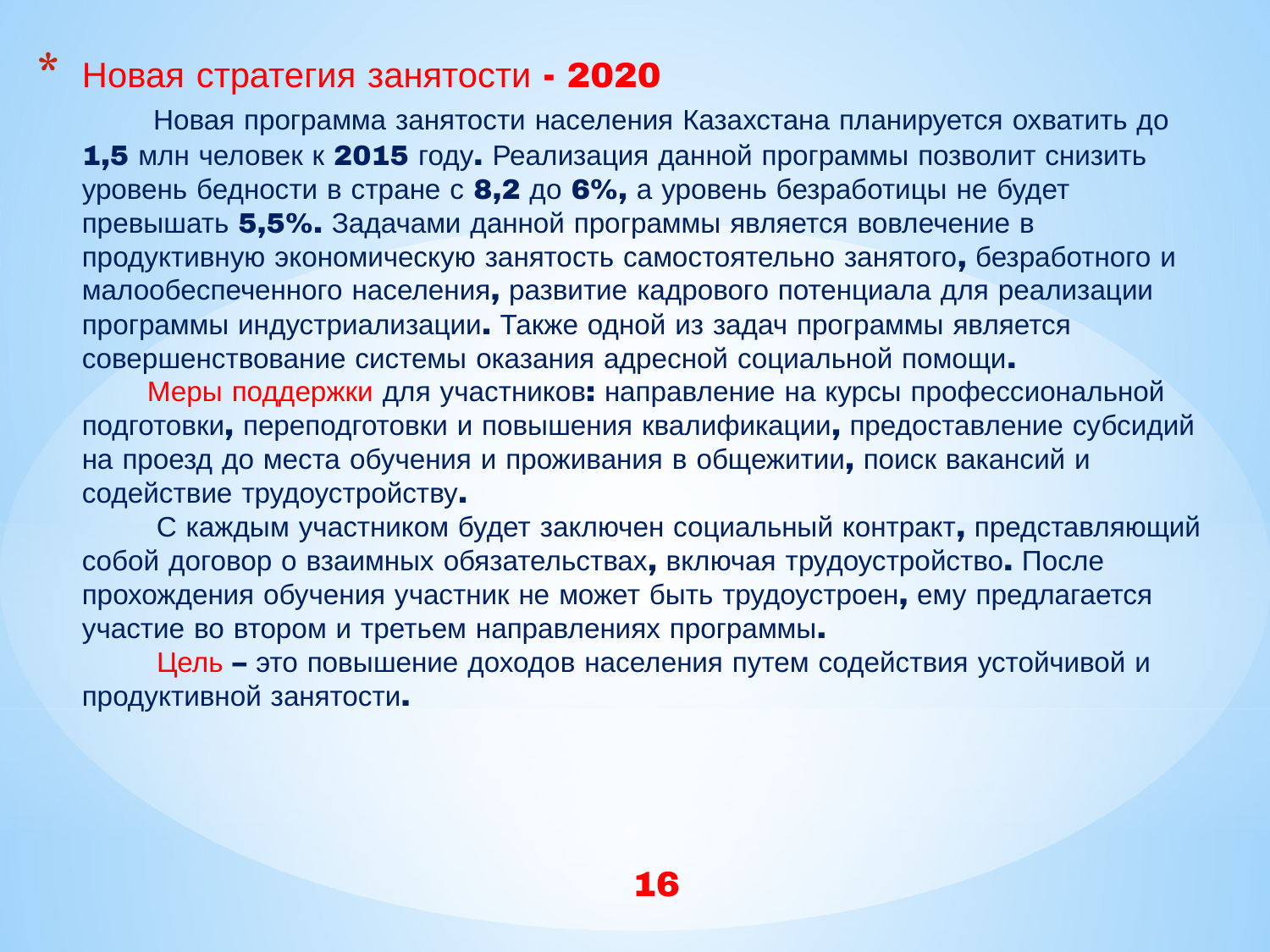

# Новая стратегия занятости - 2020 Новая программа занятости населения Казахстана планируется охватить до 1,5 млн человек к 2015 году. Реализация данной программы позволит снизить уровень бедности в стране с 8,2 до 6%, а уровень безработицы не будет превышать 5,5%. Задачами данной программы является вовлечение в продуктивную экономическую занятость самостоятельно занятого, безработного и малообеспеченного населения, развитие кадрового потенциала для реализации программы индустриализации. Также одной из задач программы является совершенствование системы оказания адресной социальной помощи. Меры поддержки для участников: направление на курсы профессиональной подготовки, переподготовки и повышения квалификации, предоставление субсидий на проезд до места обучения и проживания в общежитии, поиск вакансий и содействие трудоустройству. С каждым участником будет заключен социальный контракт, представляющий собой договор о взаимных обязательствах, включая трудоустройство. После прохождения обучения участник не может быть трудоустроен, ему предлагается участие во втором и третьем направлениях программы. Цель – это повышение доходов населения путем содействия устойчивой и продуктивной занятости.

16